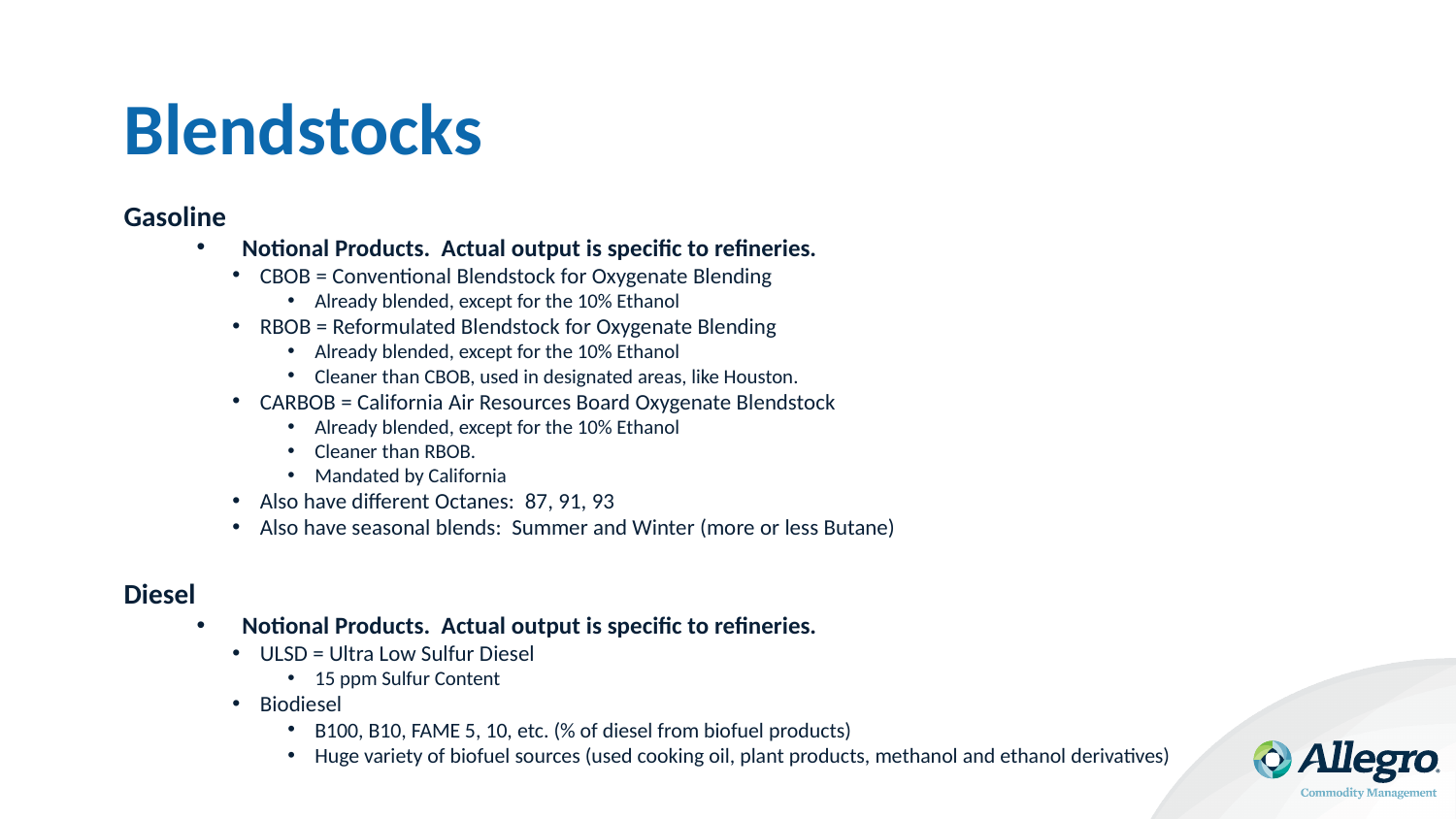

# Blendstocks
Gasoline
Notional Products.  Actual output is specific to refineries.
CBOB = Conventional Blendstock for Oxygenate Blending
Already blended, except for the 10% Ethanol
RBOB = Reformulated Blendstock for Oxygenate Blending
Already blended, except for the 10% Ethanol
Cleaner than CBOB, used in designated areas, like Houston.
CARBOB = California Air Resources Board Oxygenate Blendstock
Already blended, except for the 10% Ethanol
Cleaner than RBOB.
Mandated by California
Also have different Octanes:  87, 91, 93
Also have seasonal blends:  Summer and Winter (more or less Butane)

Diesel
Notional Products.  Actual output is specific to refineries.
ULSD = Ultra Low Sulfur Diesel
15 ppm Sulfur Content
Biodiesel
B100, B10, FAME 5, 10, etc. (% of diesel from biofuel products)
Huge variety of biofuel sources (used cooking oil, plant products, methanol and ethanol derivatives)